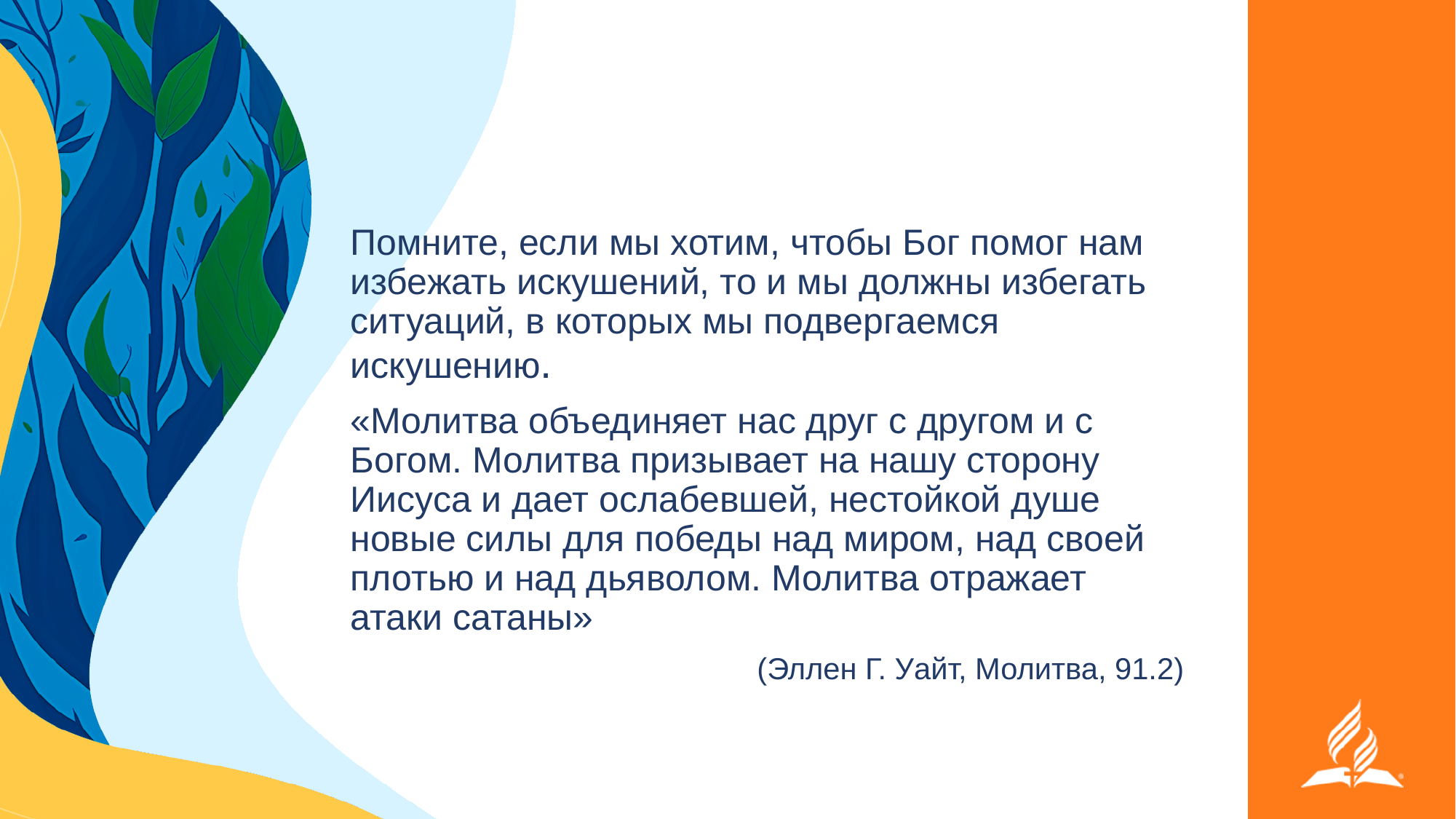

Помните, если мы хотим, чтобы Бог помог нам избежать искушений, то и мы должны избегать ситуаций, в которых мы подвергаемся искушению.
«Молитва объединяет нас друг с другом и с Богом. Молитва призывает на нашу сторону Иисуса и дает ослабевшей, нестойкой душе новые силы для победы над миром, над своей плотью и над дьяволом. Молитва отражает атаки сатаны»
 (Эллен Г. Уайт, Молитва, 91.2)